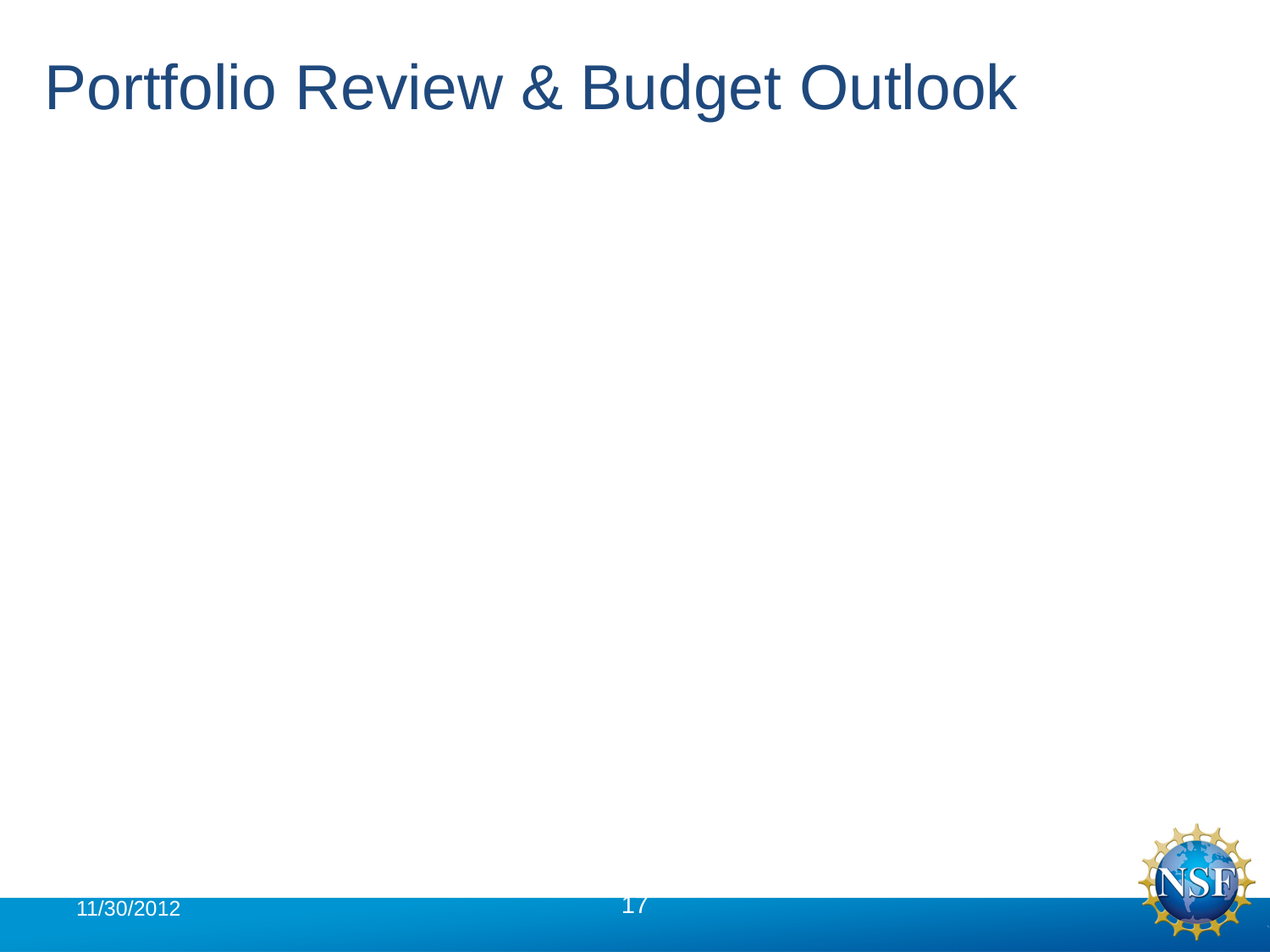

# Portfolio Review & Budget Outlook

11/30/2012
17